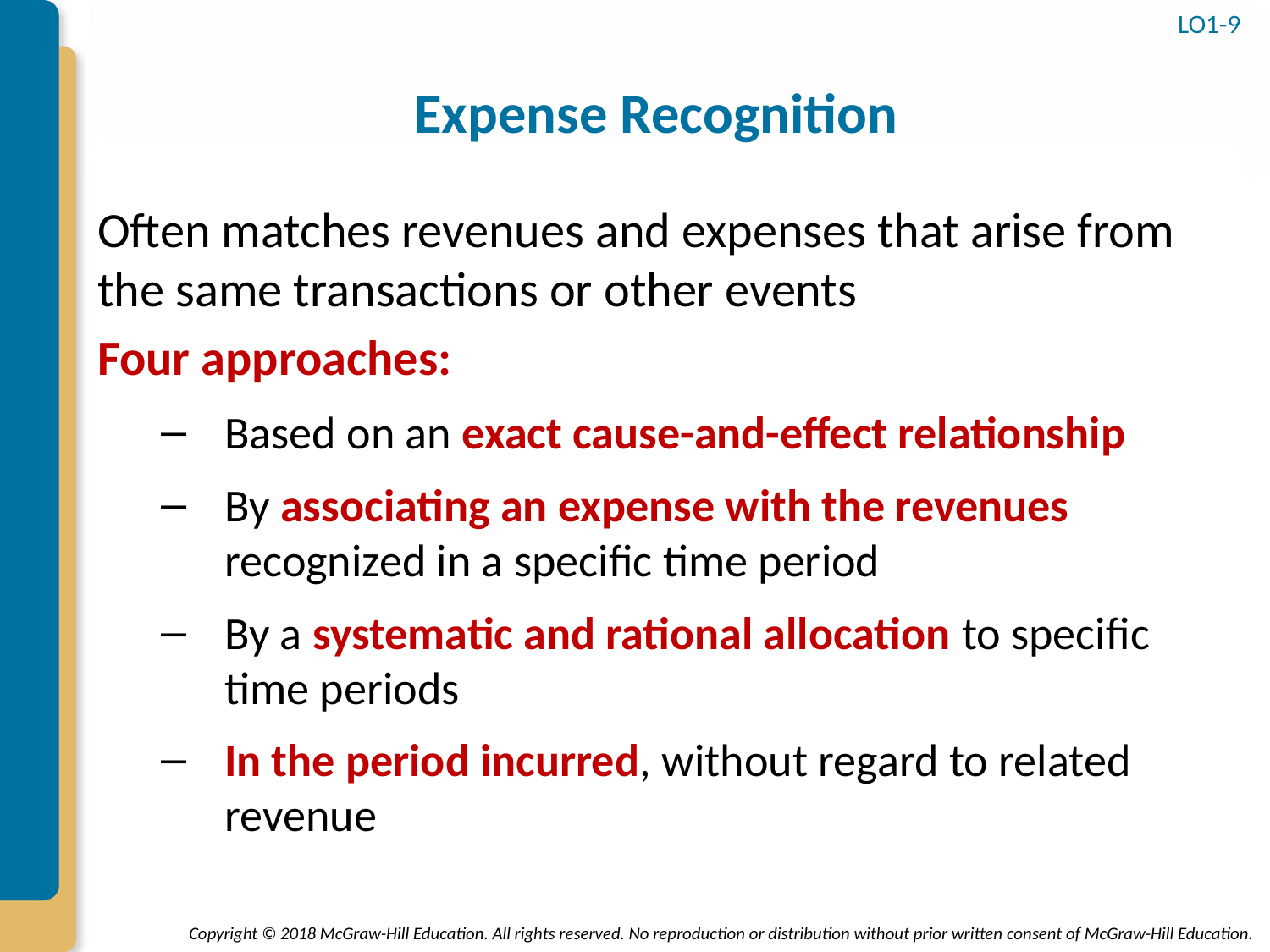

LO1-9
# Expense Recognition
Often matches revenues and expenses that arise from the same transactions or other events
Four approaches:
Based on an exact cause-and-effect relationship
By associating an expense with the revenues recognized in a specific time period
By a systematic and rational allocation to specific time periods
In the period incurred, without regard to related revenue